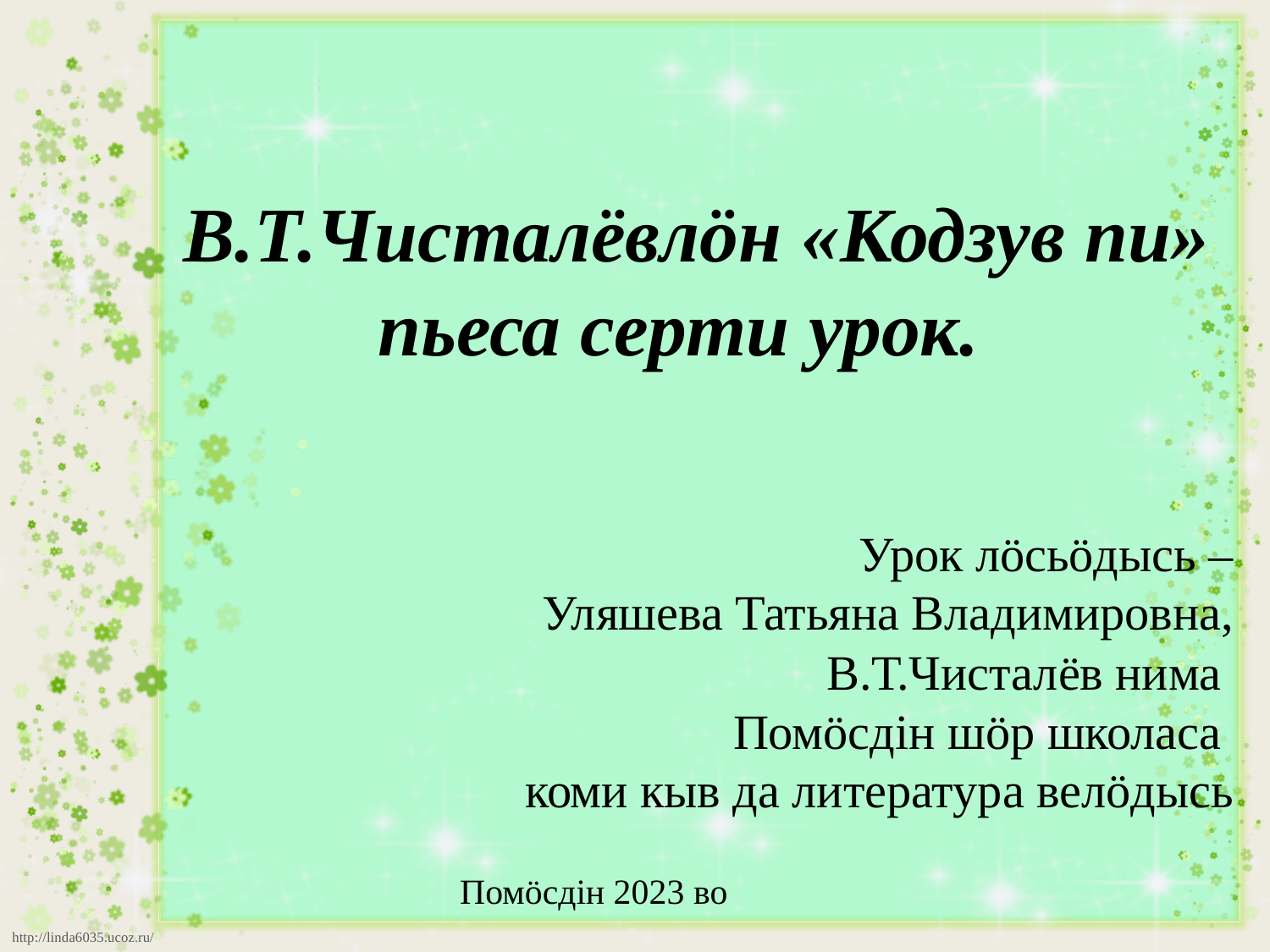

# В.Т.Чисталёвлӧн «Кодзув пи» пьеса серти урок.
Урок лӧсьӧдысь –
 Уляшева Татьяна Владимировна,
 В.Т.Чисталёв нима
Помӧсдін шӧр школаса
коми кыв да литература велӧдысь
Помӧсдін 2023 во